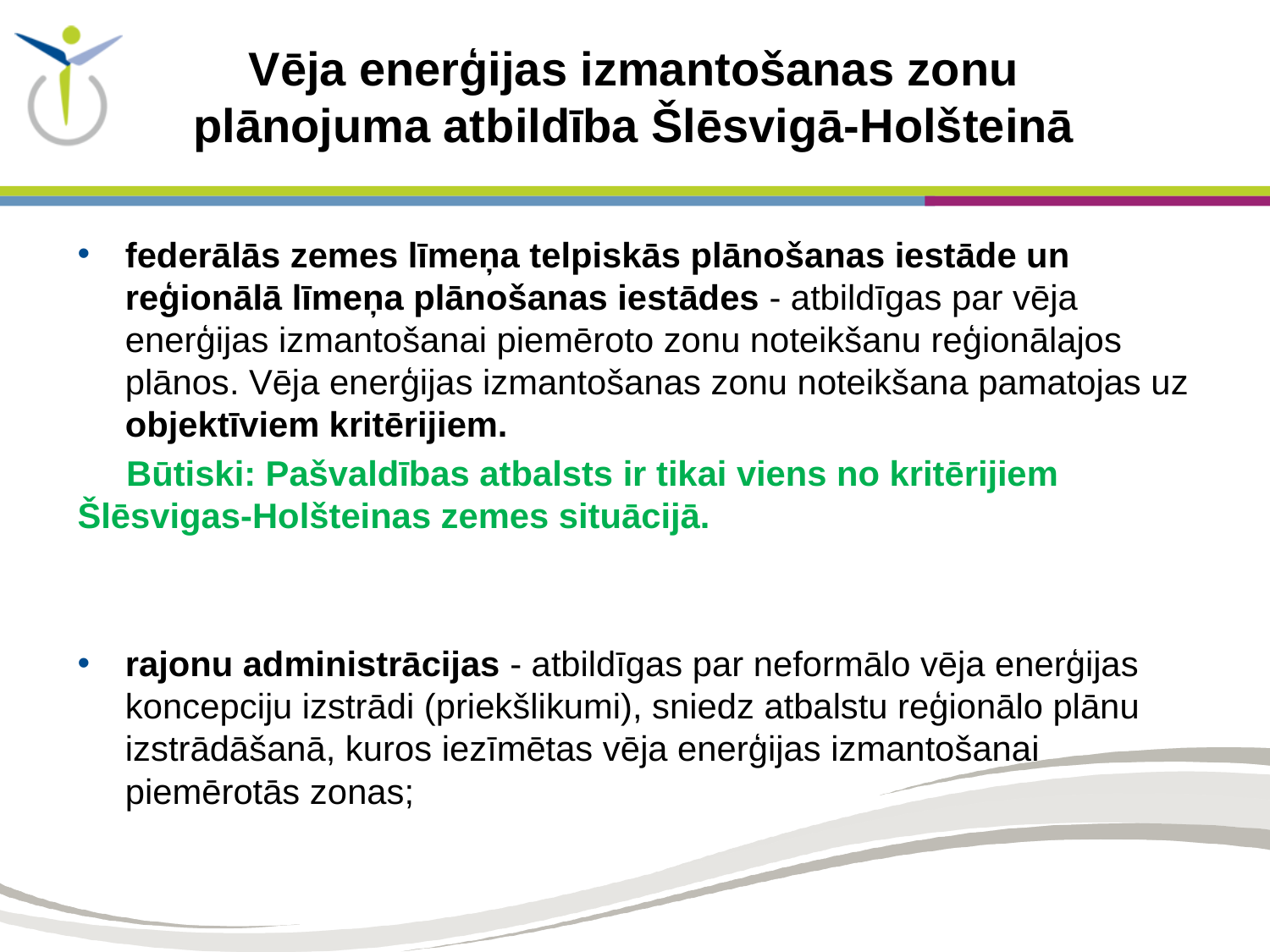

# Vēja enerģijas izmantošanas zonu plānojuma atbildība Šlēsvigā-Holšteinā
federālās zemes līmeņa telpiskās plānošanas iestāde un reģionālā līmeņa plānošanas iestādes - atbildīgas par vēja enerģijas izmantošanai piemēroto zonu noteikšanu reģionālajos plānos. Vēja enerģijas izmantošanas zonu noteikšana pamatojas uz objektīviem kritērijiem.
     Būtiski: Pašvaldības atbalsts ir tikai viens no kritērijiem Šlēsvigas-Holšteinas zemes situācijā.

rajonu administrācijas - atbildīgas par neformālo vēja enerģijas koncepciju izstrādi (priekšlikumi), sniedz atbalstu reģionālo plānu izstrādāšanā, kuros iezīmētas vēja enerģijas izmantošanai piemērotās zonas;